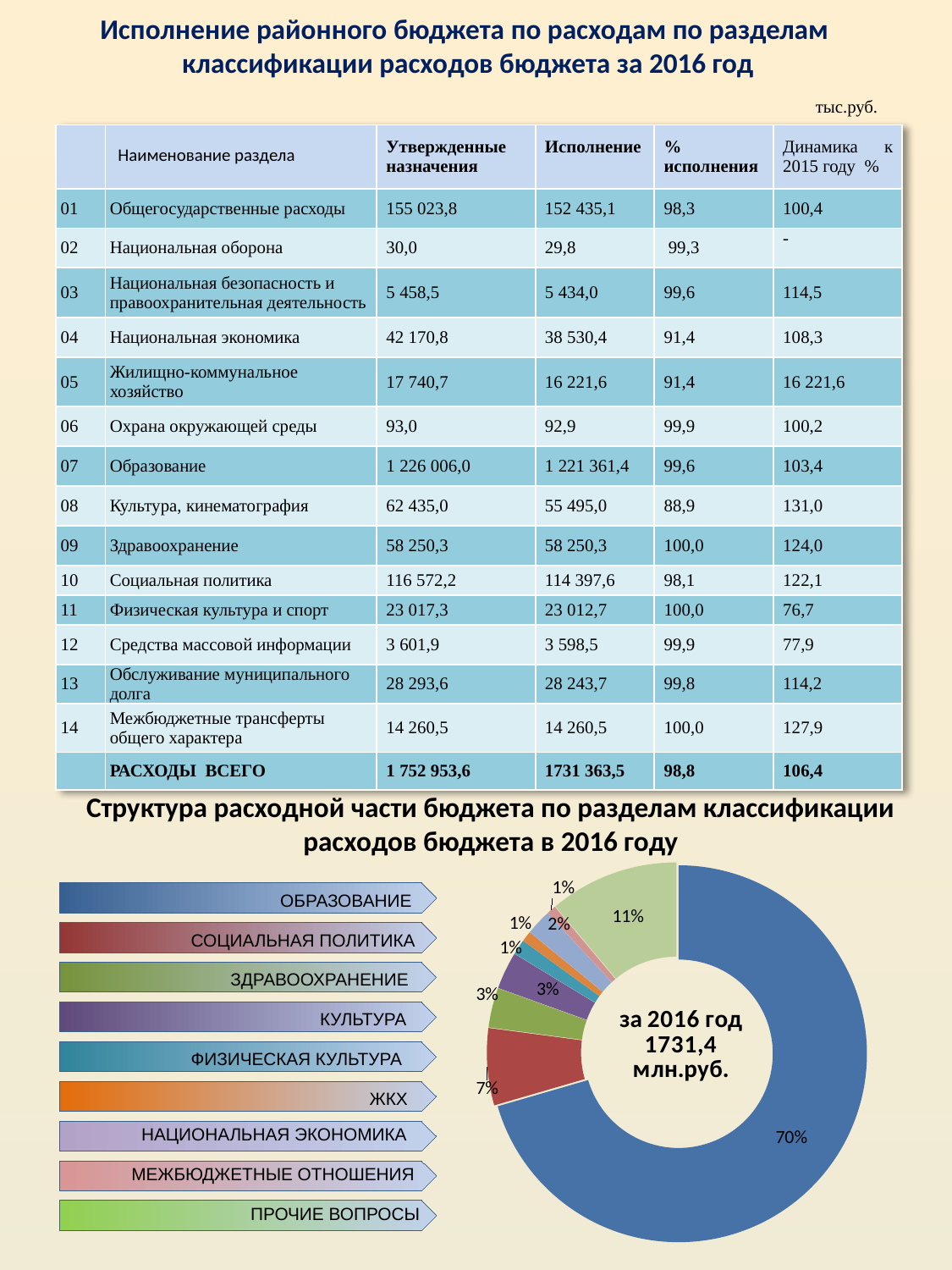

# Исполнение районного бюджета по расходам по разделам  классификации расходов бюджета за 2016 год
тыс.руб.
|  | Наименование раздела | Утвержденные назначения | Исполнение | % исполнения | Динамика к 2015 году % |
| --- | --- | --- | --- | --- | --- |
| 01 | Общегосударственные расходы | 155 023,8 | 152 435,1 | 98,3 | 100,4 |
| 02 | Национальная оборона | 30,0 | 29,8 | 99,3 | - |
| 03 | Национальная безопасность и правоохранительная деятельность | 5 458,5 | 5 434,0 | 99,6 | 114,5 |
| 04 | Национальная экономика | 42 170,8 | 38 530,4 | 91,4 | 108,3 |
| 05 | Жилищно-коммунальное хозяйство | 17 740,7 | 16 221,6 | 91,4 | 16 221,6 |
| 06 | Охрана окружающей среды | 93,0 | 92,9 | 99,9 | 100,2 |
| 07 | Образование | 1 226 006,0 | 1 221 361,4 | 99,6 | 103,4 |
| 08 | Культура, кинематография | 62 435,0 | 55 495,0 | 88,9 | 131,0 |
| 09 | Здравоохранение | 58 250,3 | 58 250,3 | 100,0 | 124,0 |
| 10 | Социальная политика | 116 572,2 | 114 397,6 | 98,1 | 122,1 |
| 11 | Физическая культура и спорт | 23 017,3 | 23 012,7 | 100,0 | 76,7 |
| 12 | Средства массовой информации | 3 601,9 | 3 598,5 | 99,9 | 77,9 |
| 13 | Обслуживание муниципального долга | 28 293,6 | 28 243,7 | 99,8 | 114,2 |
| 14 | Межбюджетные трансферты общего характера | 14 260,5 | 14 260,5 | 100,0 | 127,9 |
|  | РАСХОДЫ ВСЕГО | 1 752 953,6 | 1731 363,5 | 98,8 | 106,4 |

### Chart: за 2016 год
1731,4
млн.руб.

| Category | на 2016 год |
|---|---|
| образование - 70,5% | 0.7050000000000006 |
| социальная политика - 6,6% | 0.066 |
| здравоохранение - 3,4% | 0.034 |
| культура - 3,2% | 0.0320000000000002 |
| физкультура - 1,3% | 0.012999999999999998 |
| ЖКХ - 0,9% | 0.009000000000000053 |
| национальная экономика - 2,2% | 0.022000000000000092 |
| межбюджетные трансферты - 0,8% | 0.008000000000000023 |
| прочие вопросы - 11,1% | 0.11100000000000018 |
Структура расходной части бюджета по разделам классификации расходов бюджета в 2016 году

ОБРАЗОВАНИЕ

СОЦИАЛЬНАЯ ПОЛИТИКА

ЗДРАВООХРАНЕНИЕ

КУЛЬТУРА

ФИЗИЧЕСКАЯ КУЛЬТУРА

ЖКХ
НАЦИОНАЛЬНАЯ ЭКОНОМИКА

МЕЖБЮДЖЕТНЫЕ ОТНОШЕНИЯ

ПРОЧИЕ ВОПРОСЫ